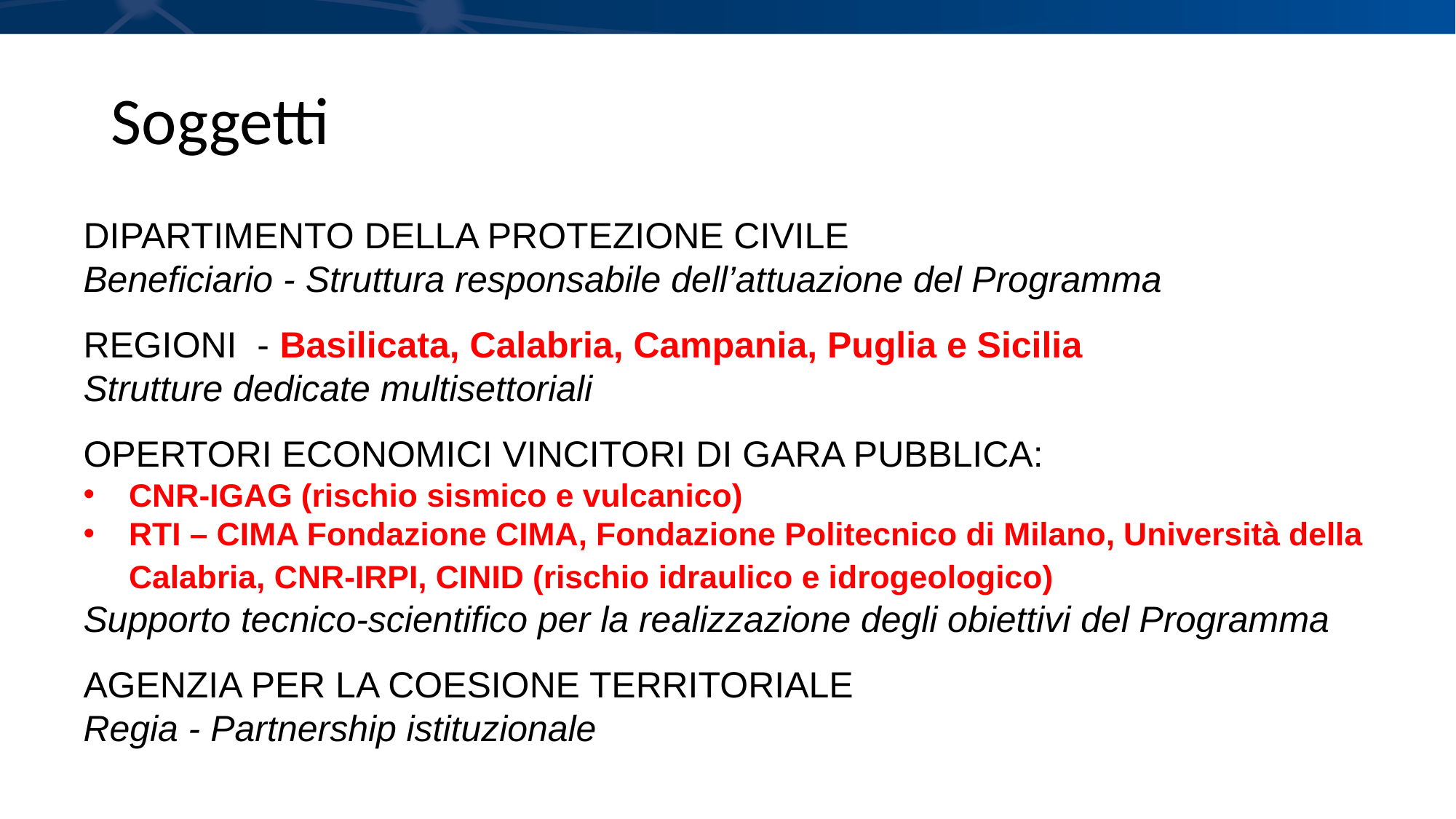

# Soggetti
DIPARTIMENTO DELLA PROTEZIONE CIVILE
Beneficiario - Struttura responsabile dell’attuazione del Programma

REGIONI  - Basilicata, Calabria, Campania, Puglia e Sicilia
Strutture dedicate multisettoriali

OPERTORI ECONOMICI VINCITORI DI GARA PUBBLICA:
CNR-IGAG (rischio sismico e vulcanico)
RTI – CIMA Fondazione CIMA, Fondazione Politecnico di Milano, Università della Calabria, CNR-IRPI, CINID (rischio idraulico e idrogeologico)
Supporto tecnico-scientifico per la realizzazione degli obiettivi del Programma

AGENZIA PER LA COESIONE TERRITORIALE
Regia - Partnership istituzionale